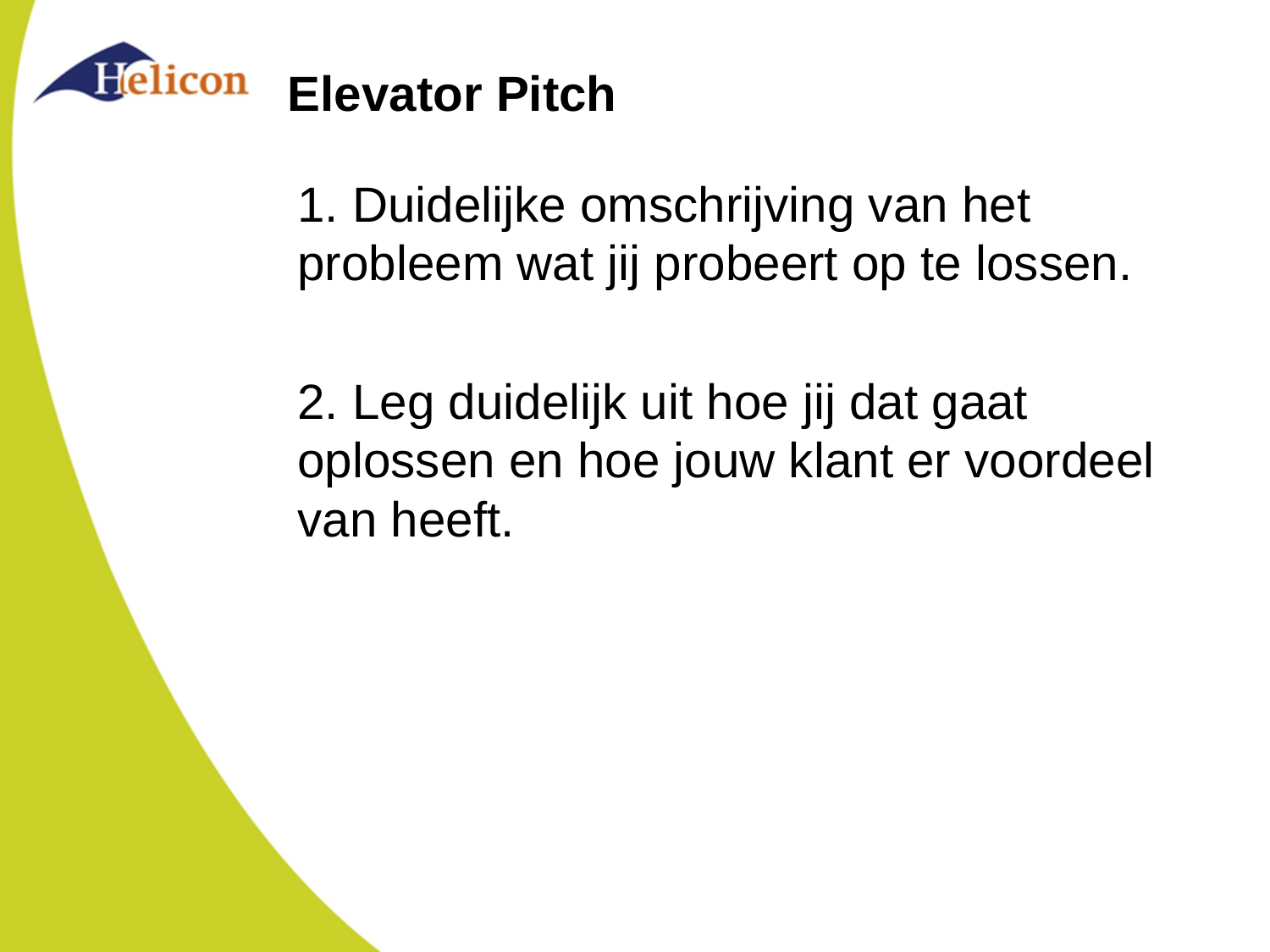

# Elevator Pitch
1. Duidelijke omschrijving van het probleem wat jij probeert op te lossen.

2. Leg duidelijk uit hoe jij dat gaat oplossen en hoe jouw klant er voordeel van heeft.